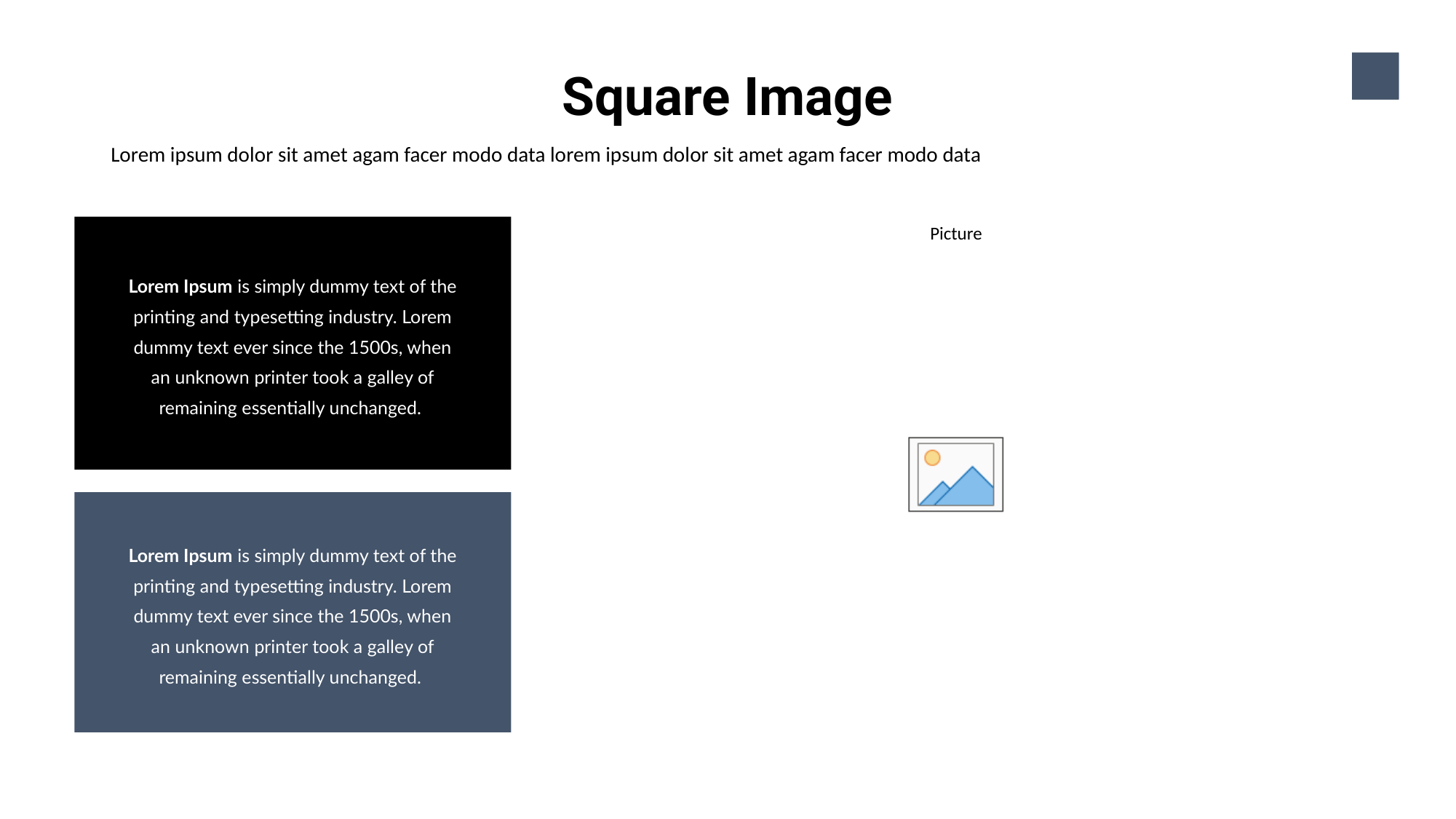

Square Image
21
Lorem ipsum dolor sit amet agam facer modo data lorem ipsum dolor sit amet agam facer modo data

Lorem Ipsum is simply dummy text of the printing and typesetting industry. Lorem dummy text ever since the 1500s, when an unknown printer took a galley of remaining essentially unchanged.

Lorem Ipsum is simply dummy text of the printing and typesetting industry. Lorem dummy text ever since the 1500s, when an unknown printer took a galley of remaining essentially unchanged.